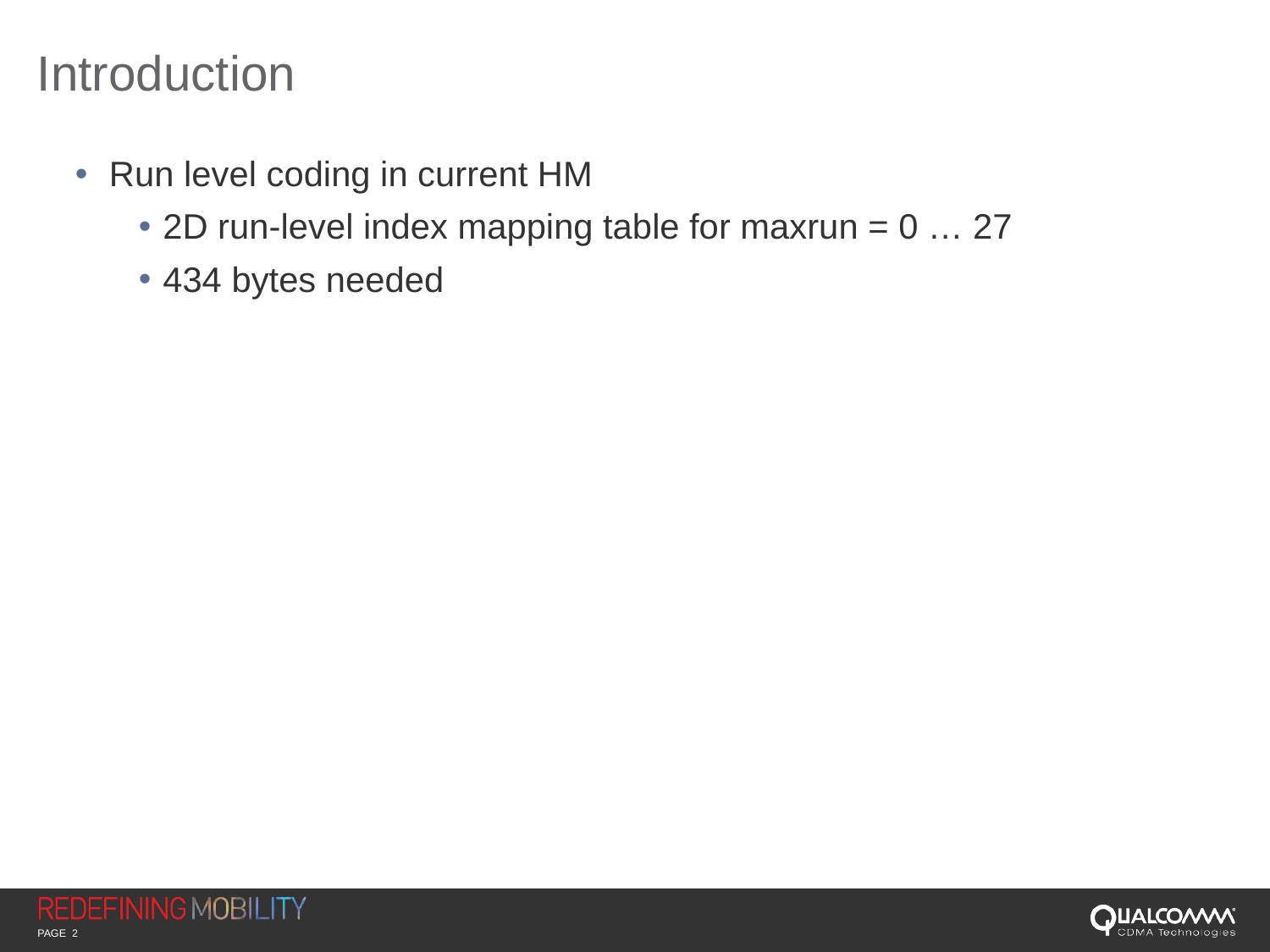

# Introduction
 Run level coding in current HM
2D run-level index mapping table for maxrun = 0 … 27
434 bytes needed